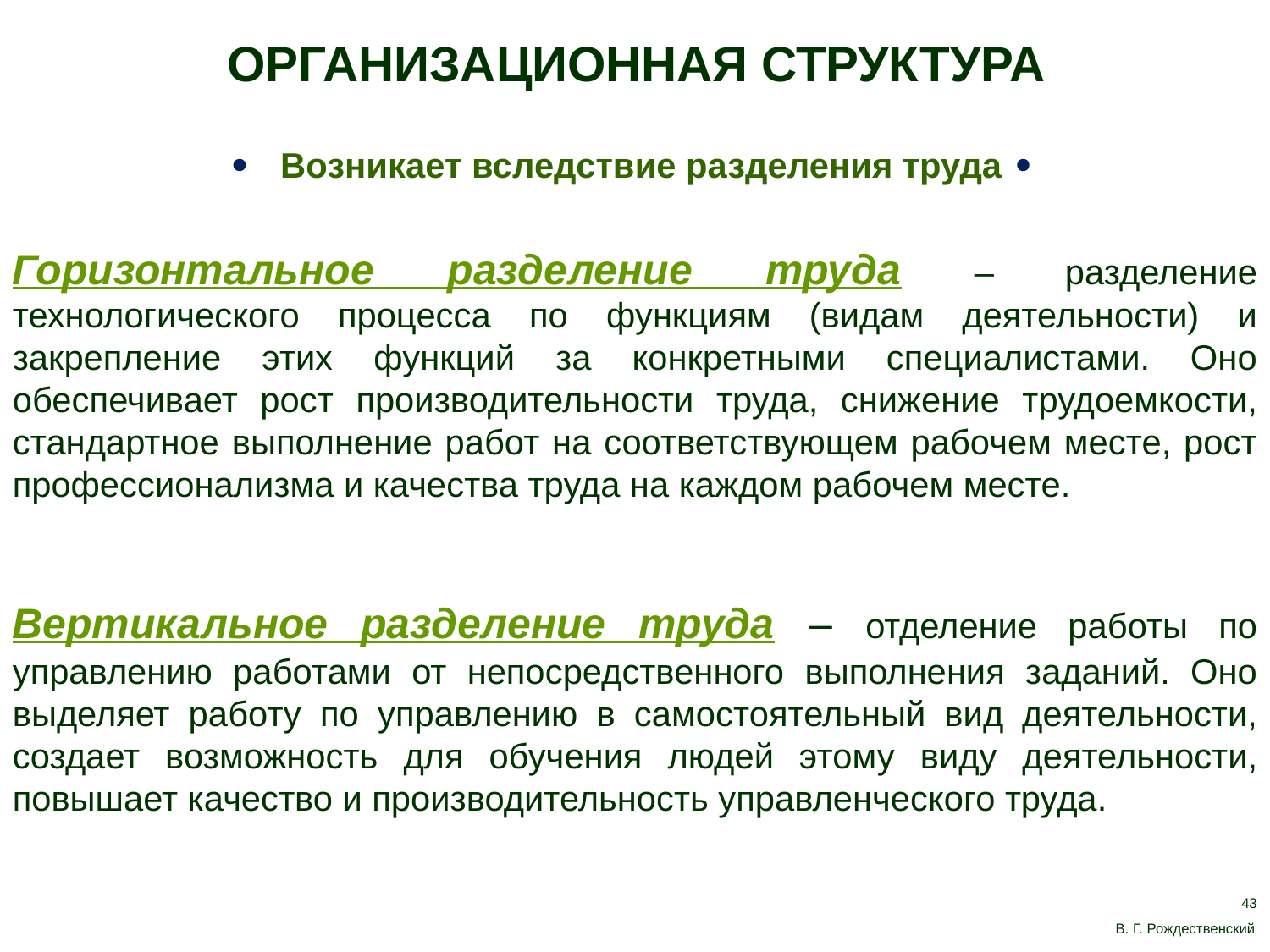

ОРГАНИЗАЦИОННАЯ СТРУКТУРА
Возникает вследствие разделения труда

Горизонтальное разделение труда – разделение технологического процесса по функциям (видам деятельности) и закрепление этих функций за конкретными специалистами. Оно обеспечивает рост производительности труда, снижение трудоемкости, стандартное выполнение работ на соответствующем рабочем месте, рост профессионализма и качества труда на каждом рабочем месте.

Вертикальное разделение труда – отделение работы по управлению работами от непосредственного выполнения заданий. Оно выделяет работу по управлению в самостоятельный вид деятельности, создает возможность для обучения людей этому виду деятельности, повышает качество и производительность управленческого труда.
43
В. Г. Рождественский